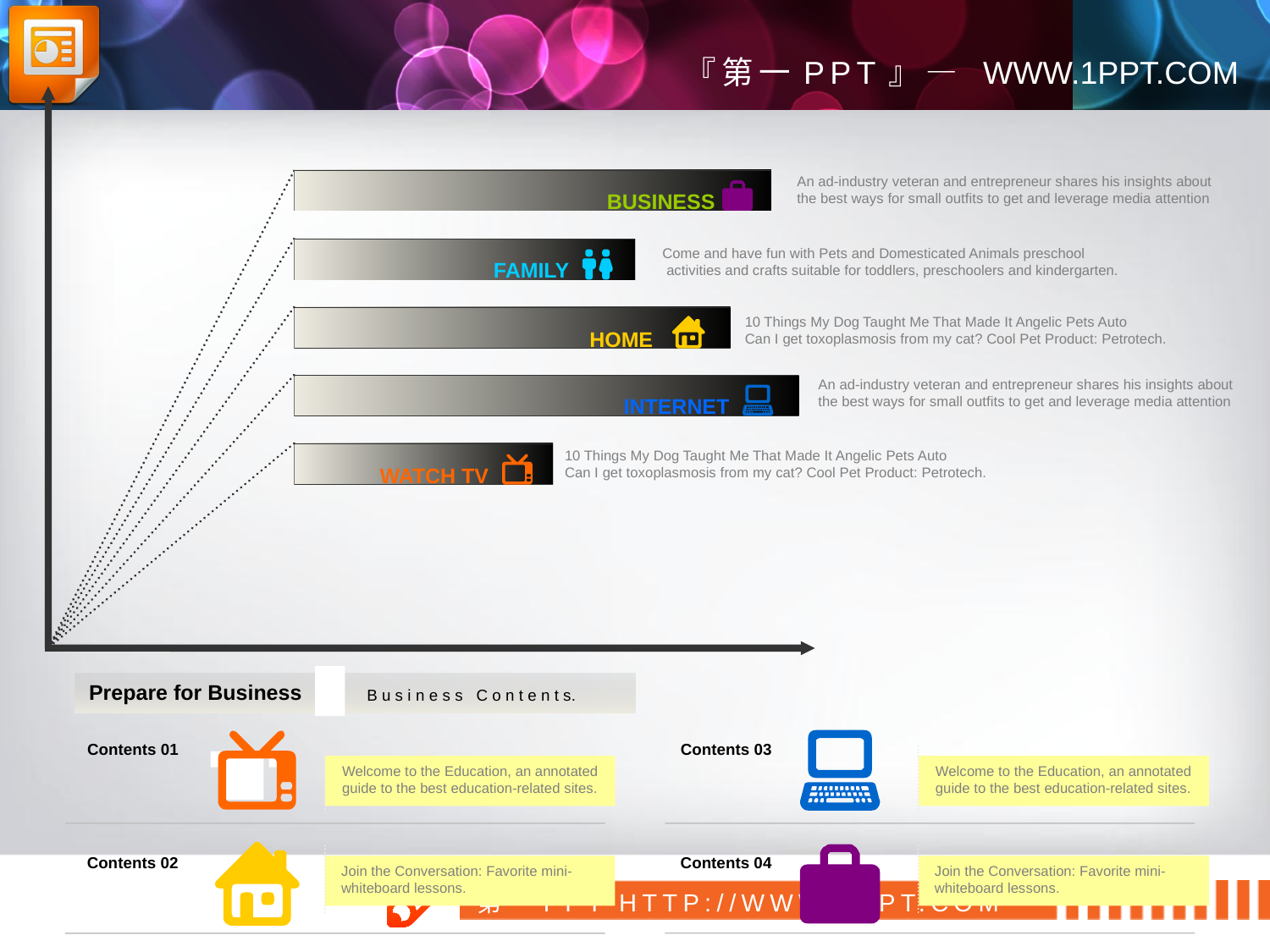

An ad-industry veteran and entrepreneur shares his insights about
the best ways for small outfits to get and leverage media attention

BUSINESS
Come and have fun with Pets and Domesticated Animals preschool
 activities and crafts suitable for toddlers, preschoolers and kindergarten.

FAMILY
10 Things My Dog Taught Me That Made It Angelic Pets Auto
Can I get toxoplasmosis from my cat? Cool Pet Product: Petrotech.

HOME
An ad-industry veteran and entrepreneur shares his insights about
the best ways for small outfits to get and leverage media attention

INTERNET
10 Things My Dog Taught Me That Made It Angelic Pets Auto
Can I get toxoplasmosis from my cat? Cool Pet Product: Petrotech.

WATCH TV

Prepare for Business

B u s i n e s s   C o n t e n t s.

Contents 01
Contents 03

Welcome to the Education, an annotated
guide to the best education-related sites.

Welcome to the Education, an annotated
guide to the best education-related sites.

Contents 02
Contents 04

Join the Conversation: Favorite mini-
whiteboard lessons.

Join the Conversation: Favorite mini-
whiteboard lessons.